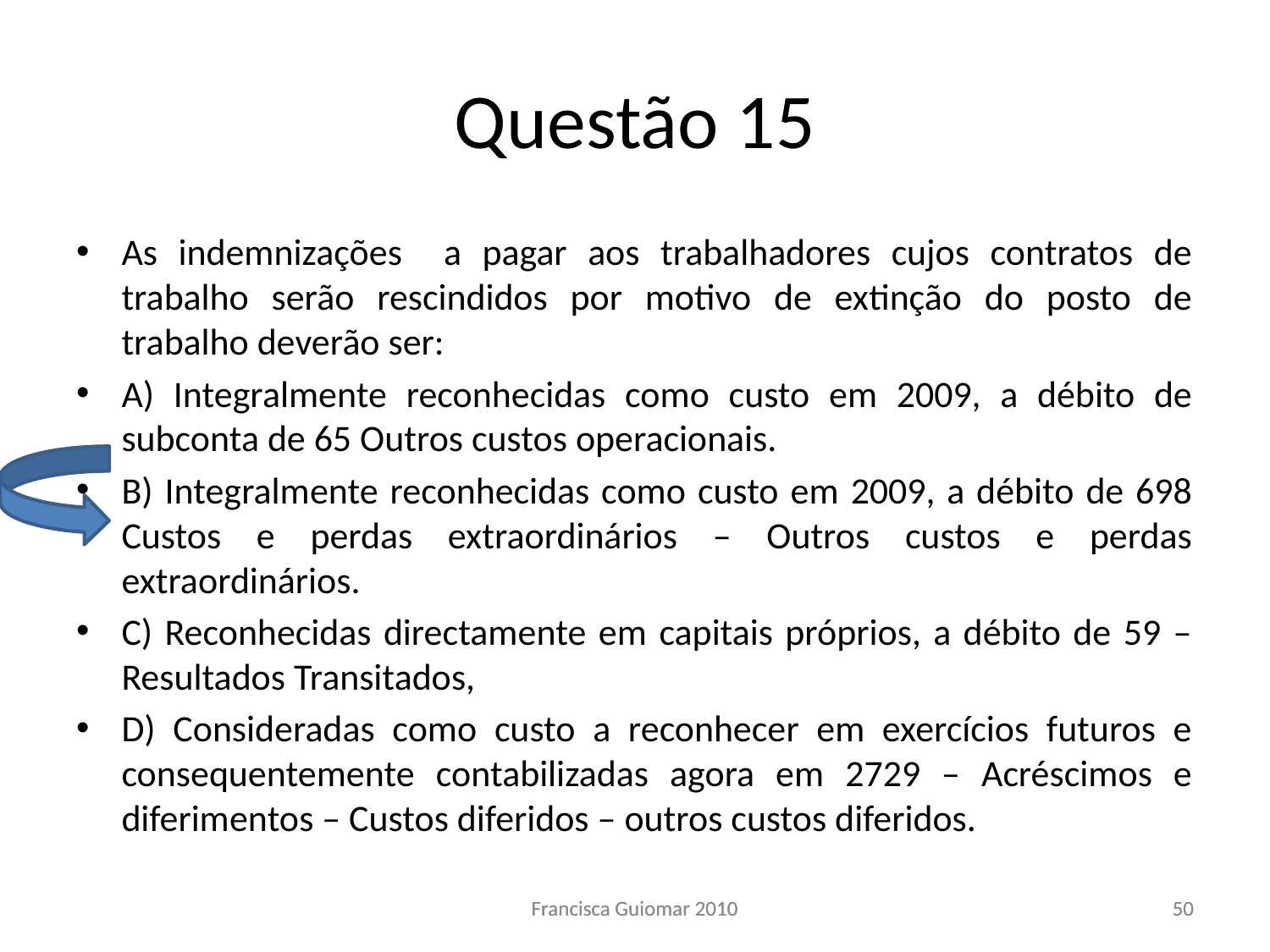

# Questão 15
As indemnizações  a pagar aos trabalhadores cujos contratos de trabalho serão rescindidos por motivo de extinção do posto de trabalho deverão ser:
A) Integralmente reconhecidas como custo em 2009, a débito de subconta de 65 Outros custos operacionais.
B) Integralmente reconhecidas como custo em 2009, a débito de 698 Custos e perdas extraordinários – Outros custos e perdas extraordinários.
C) Reconhecidas directamente em capitais próprios, a débito de 59 – Resultados Transitados,
D) Consideradas como custo a reconhecer em exercícios futuros e consequentemente contabilizadas agora em 2729 – Acréscimos e diferimentos – Custos diferidos – outros custos diferidos.

Francisca Guiomar 2010
Francisca Guiomar 2010
50
50